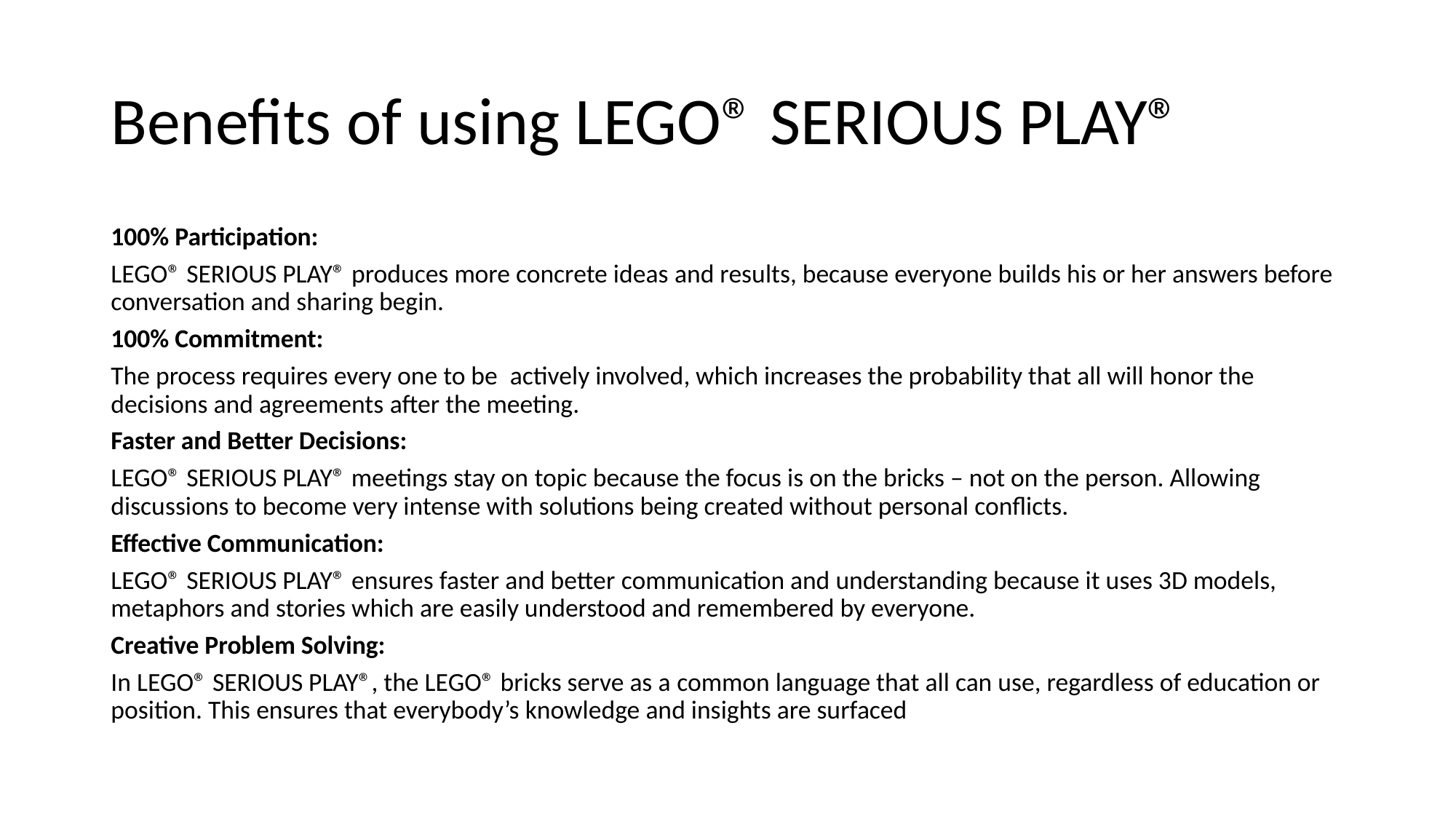

# Benefits of using LEGO® SERIOUS PLAY®
100% Participation:
LEGO® SERIOUS PLAY® produces more concrete ideas and results, because everyone builds his or her answers before conversation and sharing begin.
100% Commitment:
The process requires every one to be  actively involved, which increases the probability that all will honor the decisions and agreements after the meeting.
Faster and Better Decisions:
LEGO® SERIOUS PLAY® meetings stay on topic because the focus is on the bricks – not on the person. Allowing discussions to become very intense with solutions being created without personal conflicts.
Effective Communication:
LEGO® SERIOUS PLAY® ensures faster and better communication and understanding because it uses 3D models, metaphors and stories which are easily understood and remembered by everyone.
Creative Problem Solving:
In LEGO® SERIOUS PLAY®, the LEGO® bricks serve as a common language that all can use, regardless of education or position. This ensures that everybody’s knowledge and insights are surfaced